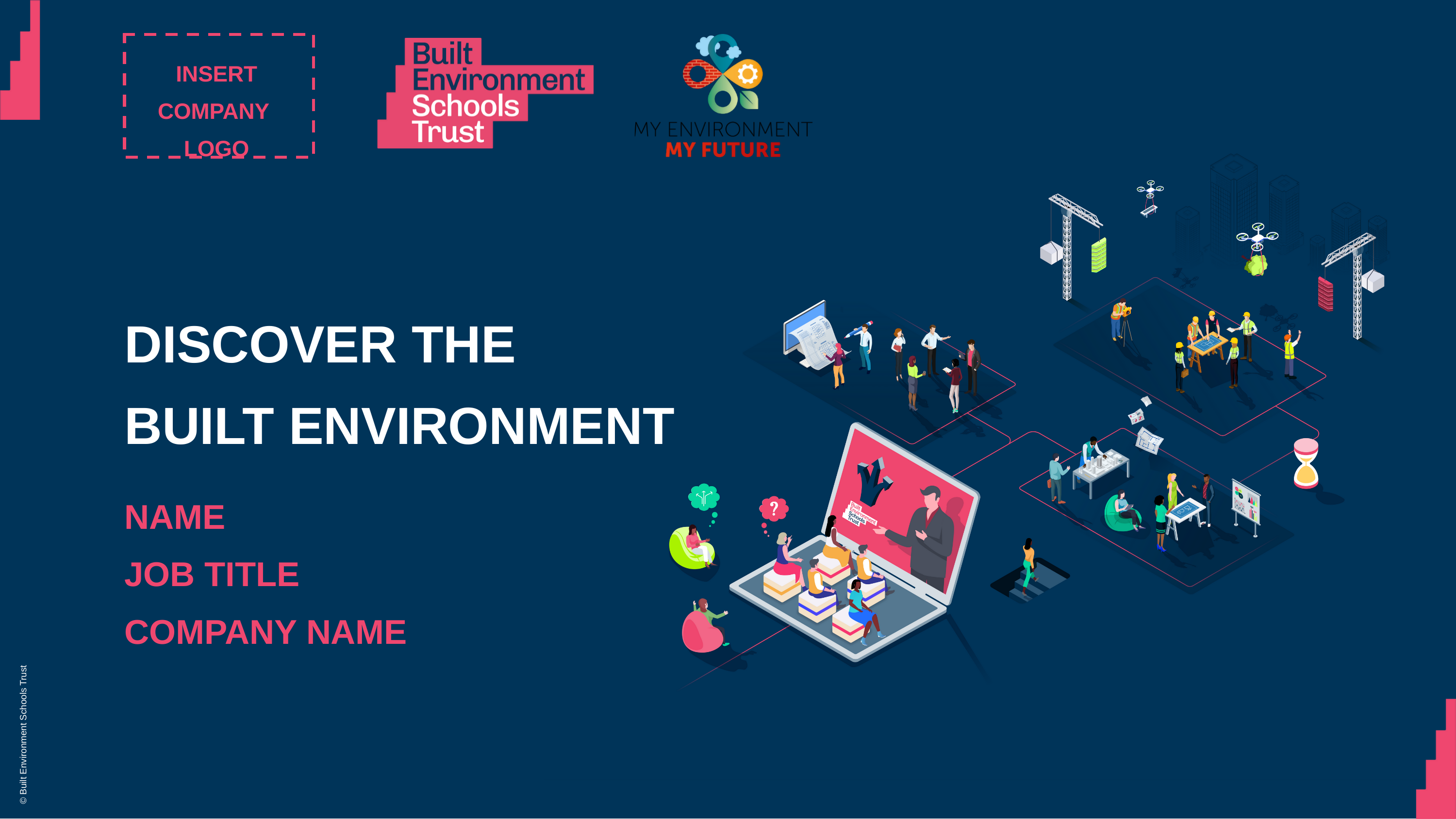

INSERT COMPANY
LOGO

DISCOVER THE
BUILT ENVIRONMENT
NAME
JOB TITLE
COMPANY NAME
© Built Environment Schools Trust